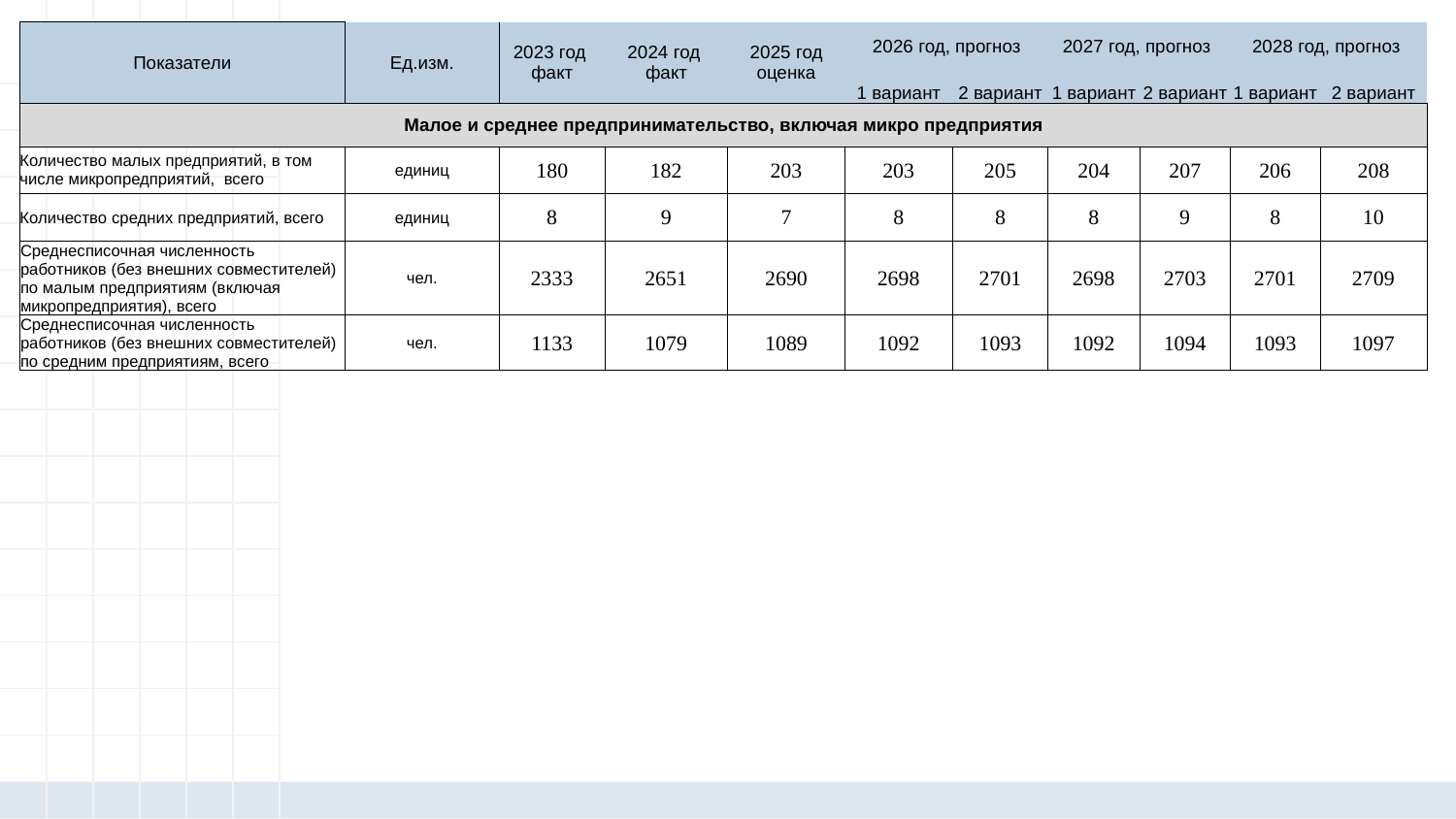

| Показатели | Ед.изм. | 2023 год факт | 2024 год факт | 2025 год оценка | 2026 год, прогноз |  | 2027 год, прогноз |  | 2028 год, прогноз |  |
| --- | --- | --- | --- | --- | --- | --- | --- | --- | --- | --- |
|  |  |  |  |  | 1 вариант | 2 вариант | 1 вариант | 2 вариант | 1 вариант | 2 вариант |
| Малое и среднее предпринимательство, включая микро предприятия |  |  |  |  |  |  |  |  |  |  |
| Количество малых предприятий, в том числе микропредприятий, всего | единиц | 180 | 182 | 203 | 203 | 205 | 204 | 207 | 206 | 208 |
| Количество средних предприятий, всего | единиц | 8 | 9 | 7 | 8 | 8 | 8 | 9 | 8 | 10 |
| Среднесписочная численность работников (без внешних совместителей) по малым предприятиям (включая микропредприятия), всего | чел. | 2333 | 2651 | 2690 | 2698 | 2701 | 2698 | 2703 | 2701 | 2709 |
| Среднесписочная численность работников (без внешних совместителей) по средним предприятиям, всего | чел. | 1133 | 1079 | 1089 | 1092 | 1093 | 1092 | 1094 | 1093 | 1097 |